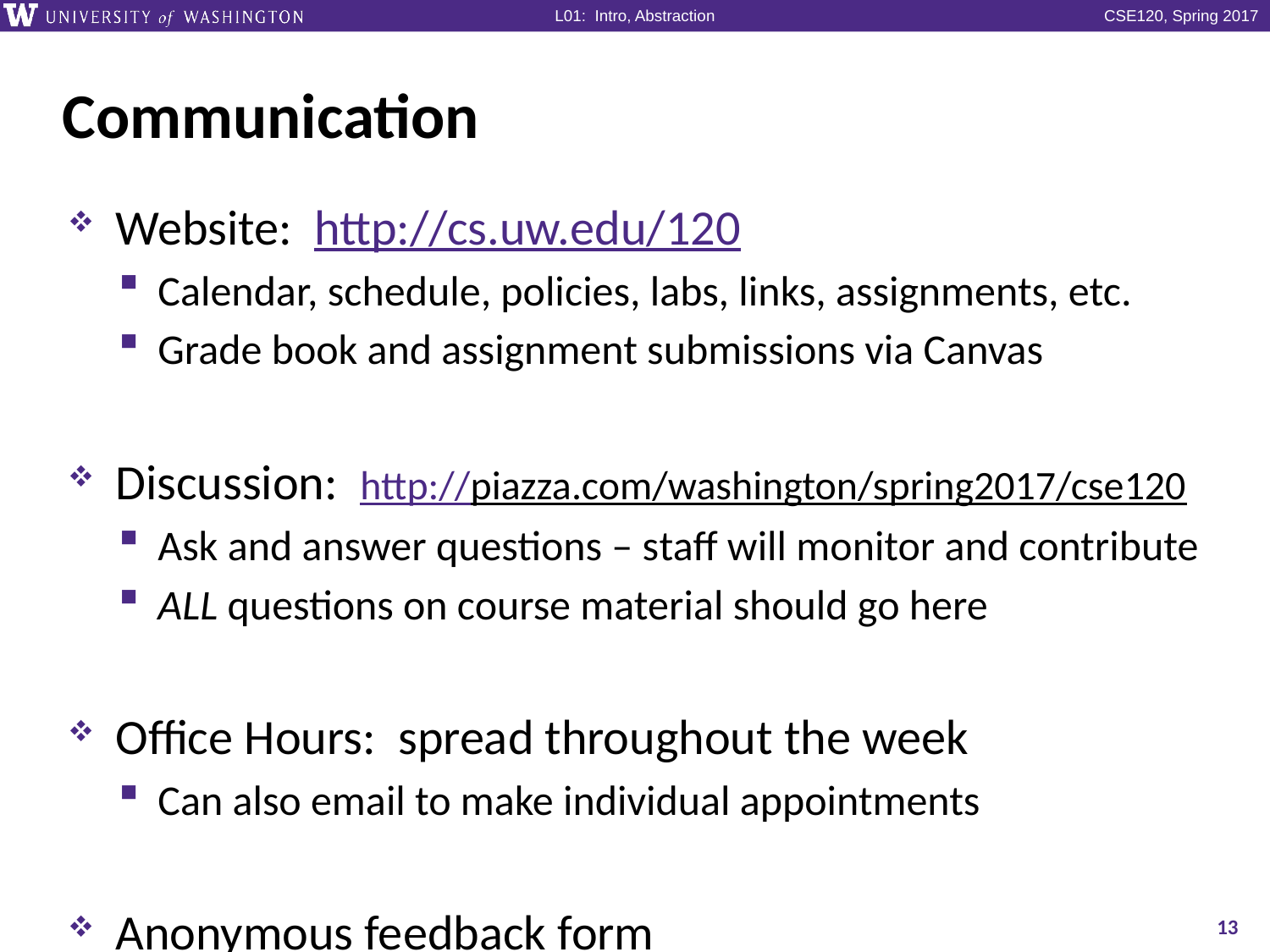

# Communication
Website:  http://cs.uw.edu/120
Calendar, schedule, policies, labs, links, assignments, etc.
Grade book and assignment submissions via Canvas

Discussion:  http://piazza.com/washington/spring2017/cse120
Ask and answer questions – staff will monitor and contribute
ALL questions on course material should go here

Office Hours:  spread throughout the week
Can also email to make individual appointments

Anonymous feedback form
13